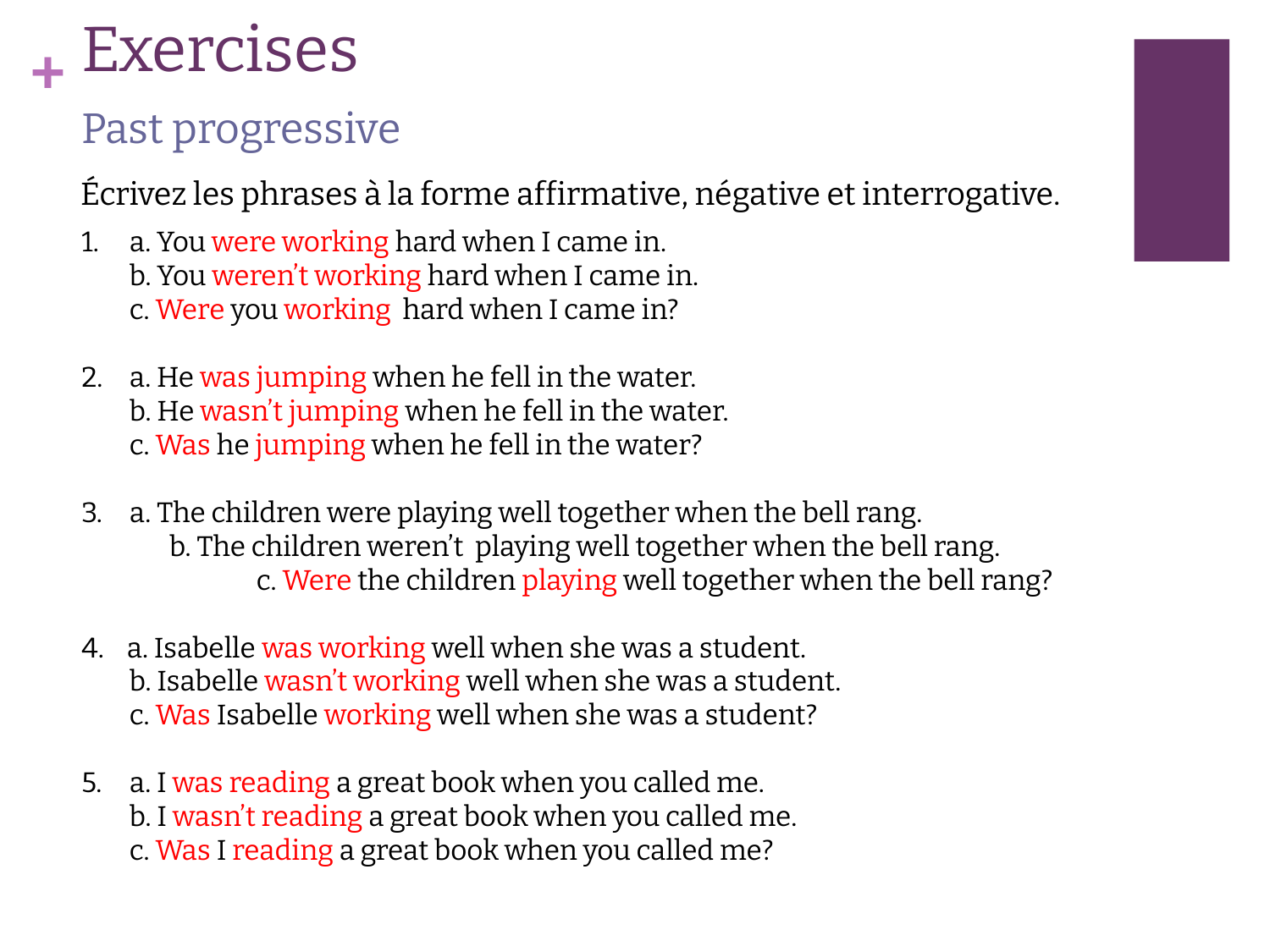

Exercises
Past progressive
Écrivez les phrases à la forme affirmative, négative et interrogative.
1.  	a. You were working hard when I came in.
      	b. You weren’t working hard when I came in.
      	c. Were you working  hard when I came in?

2.  	a. He was jumping when he fell in the water.
      	b. He wasn’t jumping when he fell in the water.
      	c. Was he jumping when he fell in the water?

a. The children were playing well together when the bell rang.
	       b. The children weren’t  playing well together when the bell rang.
	 	c. Were the children playing well together when the bell rang?

4.    a. Isabelle was working well when she was a student.
      	b. Isabelle wasn’t working well when she was a student.
      	c. Was Isabelle working well when she was a student?

5.  	a. I was reading a great book when you called me.
      	b. I wasn’t reading a great book when you called me.
      	c. Was I reading a great book when you called me?